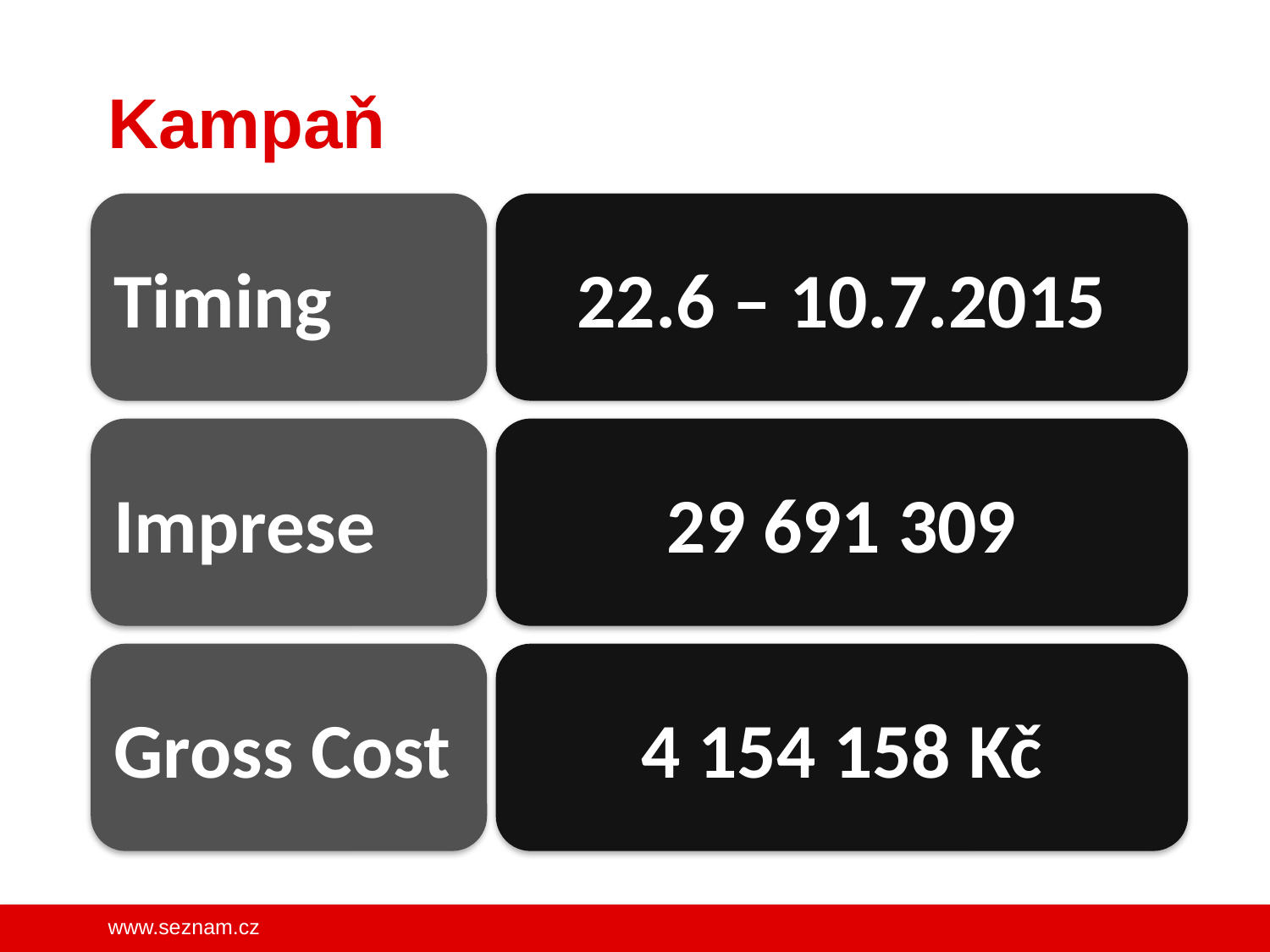

# Kampaň
Timing
22.6 – 10.7.2015
Imprese
29 691 309
Gross Cost
4 154 158 Kč